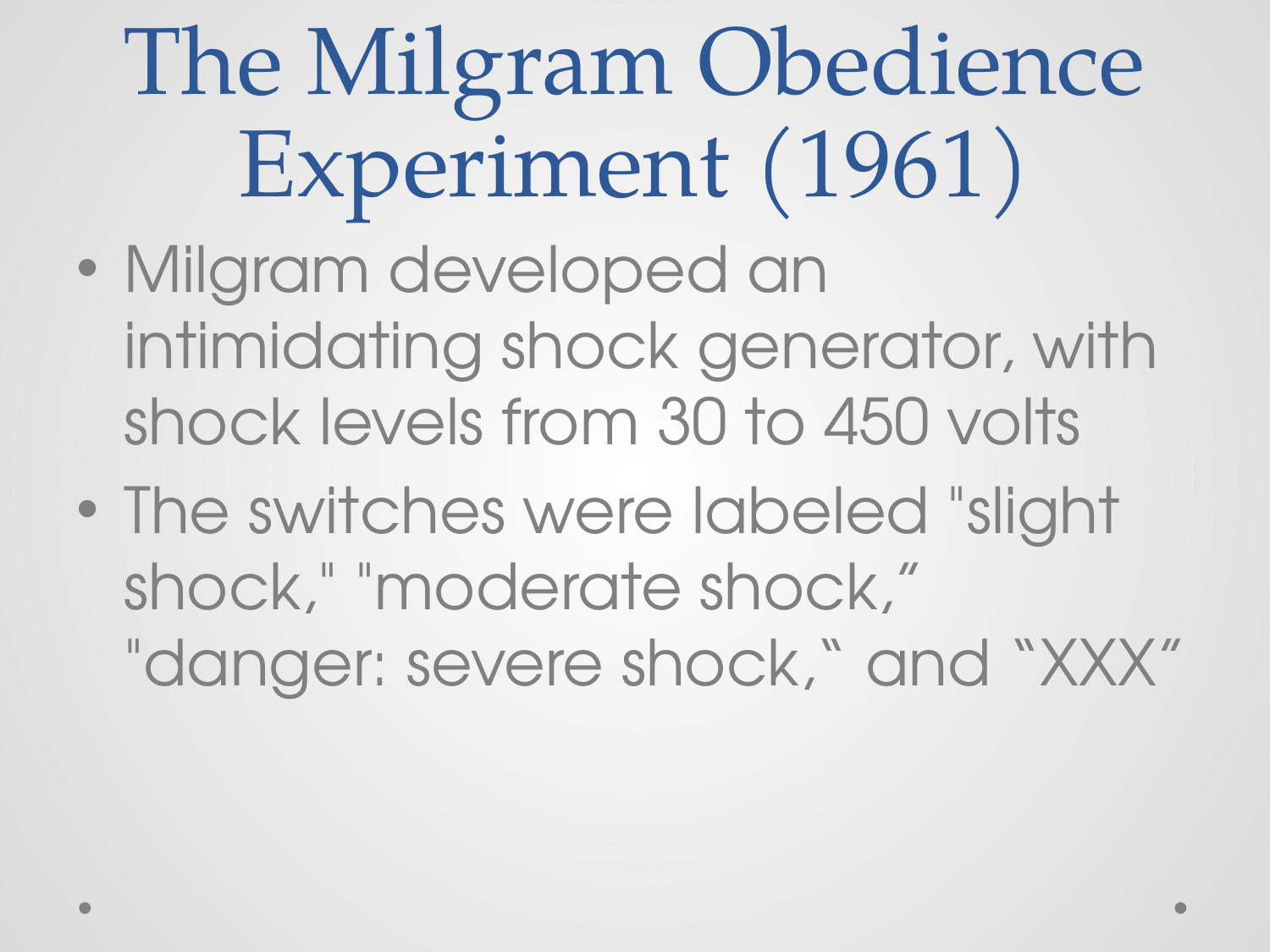

# The Milgram Obedience Experiment (1961)
Milgram developed an intimidating shock generator, with shock levels from 30 to 450 volts
The switches were labeled "slight shock," "moderate shock,” "danger: severe shock,“ and “XXX”